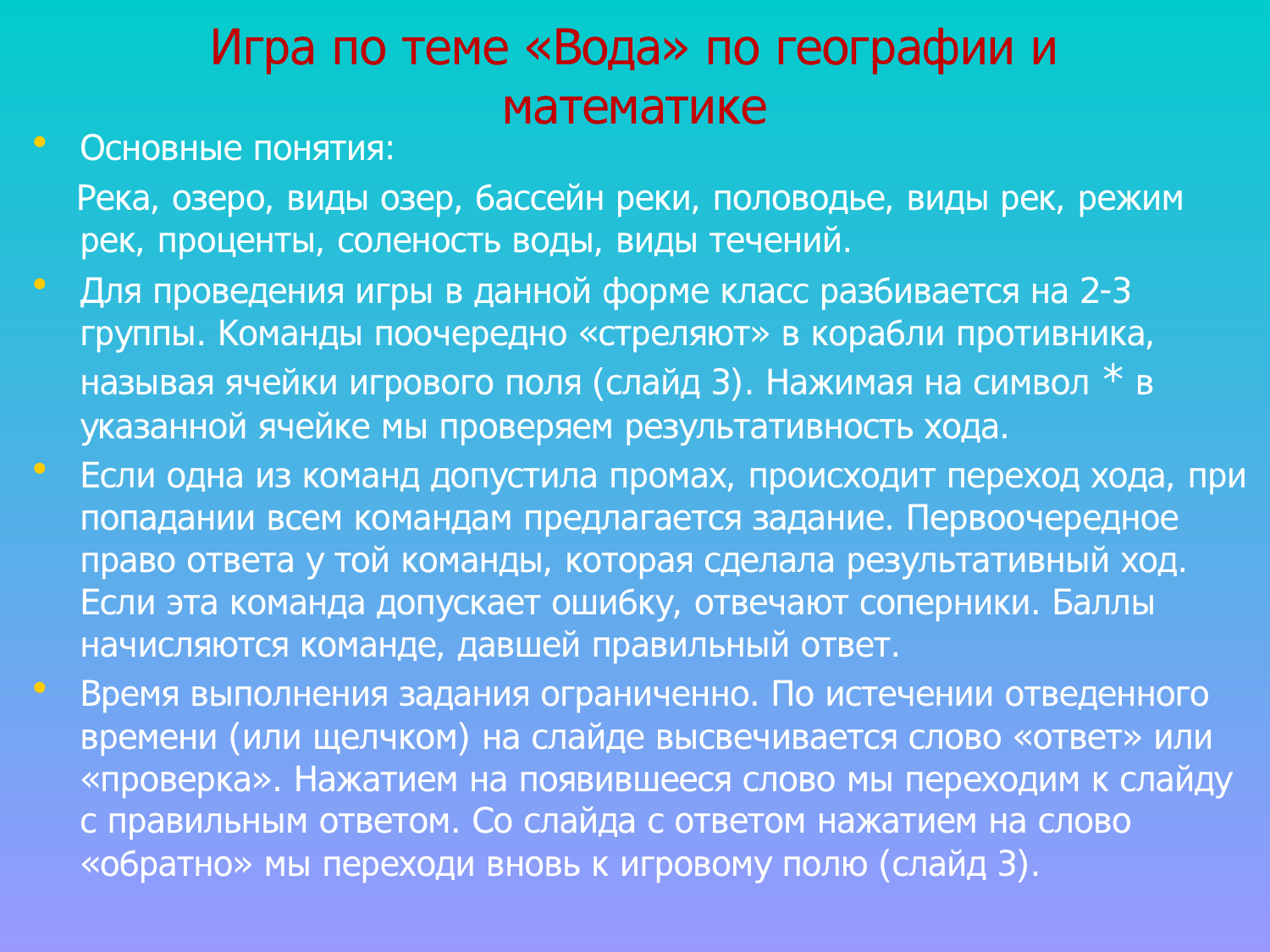

# Игра по теме «Вода» по географии и математике
Основные понятия:
    Река, озеро, виды озер, бассейн реки, половодье, виды рек, режим рек, проценты, соленость воды, виды течений.
Для проведения игры в данной форме класс разбивается на 2-3 группы. Команды поочередно «стреляют» в корабли противника, называя ячейки игрового поля (слайд 3). Нажимая на символ * в указанной ячейке мы проверяем результативность хода.
Если одна из команд допустила промах, происходит переход хода, при попадании всем командам предлагается задание. Первоочередное право ответа у той команды, которая сделала результативный ход. Если эта команда допускает ошибку, отвечают соперники. Баллы начисляются команде, давшей правильный ответ.
Время выполнения задания ограниченно. По истечении отведенного времени (или щелчком) на слайде высвечивается слово «ответ» или «проверка». Нажатием на появившееся слово мы переходим к слайду с правильным ответом. Со слайда с ответом нажатием на слово «обратно» мы переходи вновь к игровому полю (слайд 3).